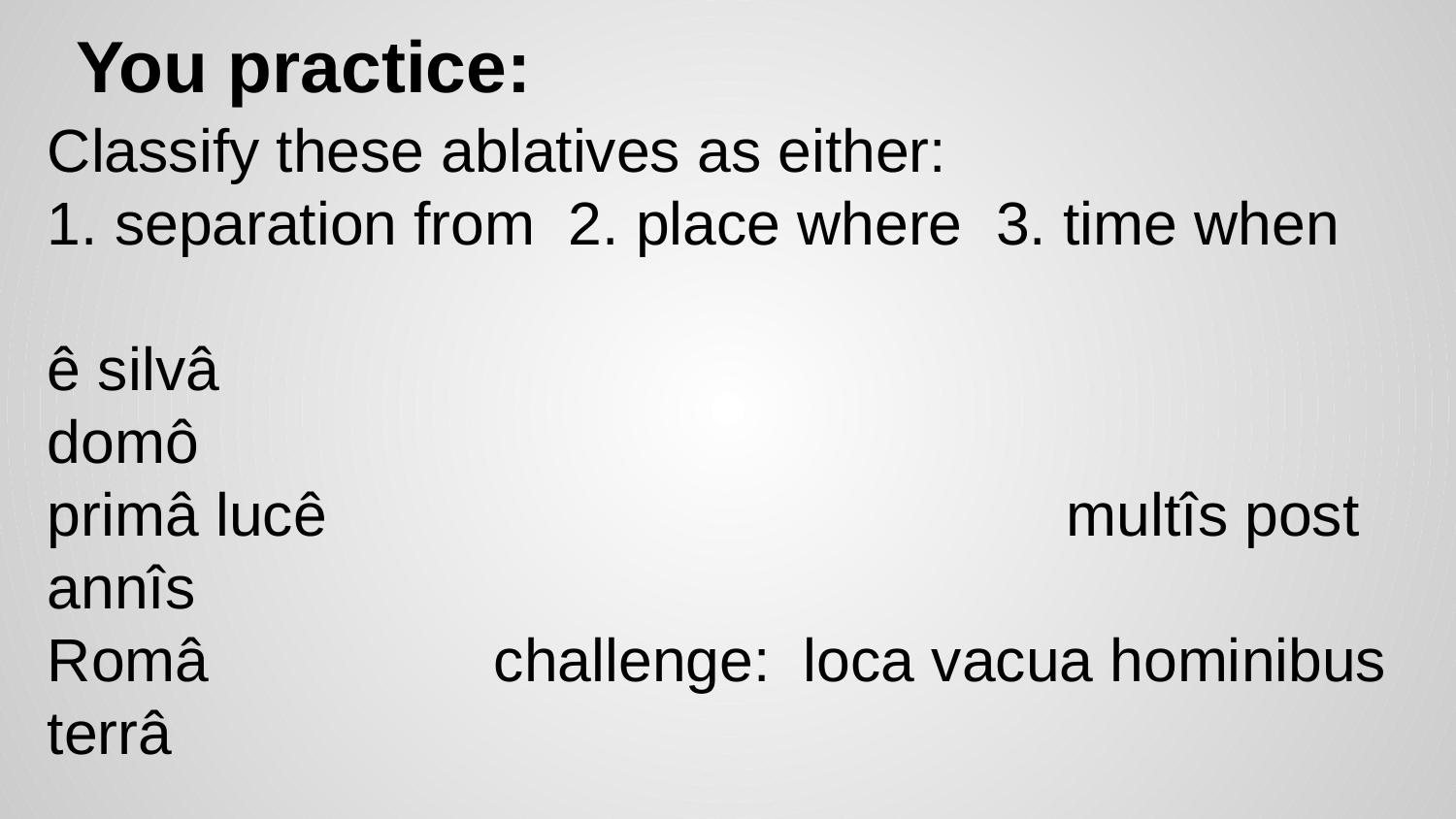

# You practice:
Classify these ablatives as either:
1. separation from  2. place where  3. time when

ê silvâ 								domô
primâ lucê 					multîs post annîs
Româ                 challenge:  loca vacua hominibus
terrâ